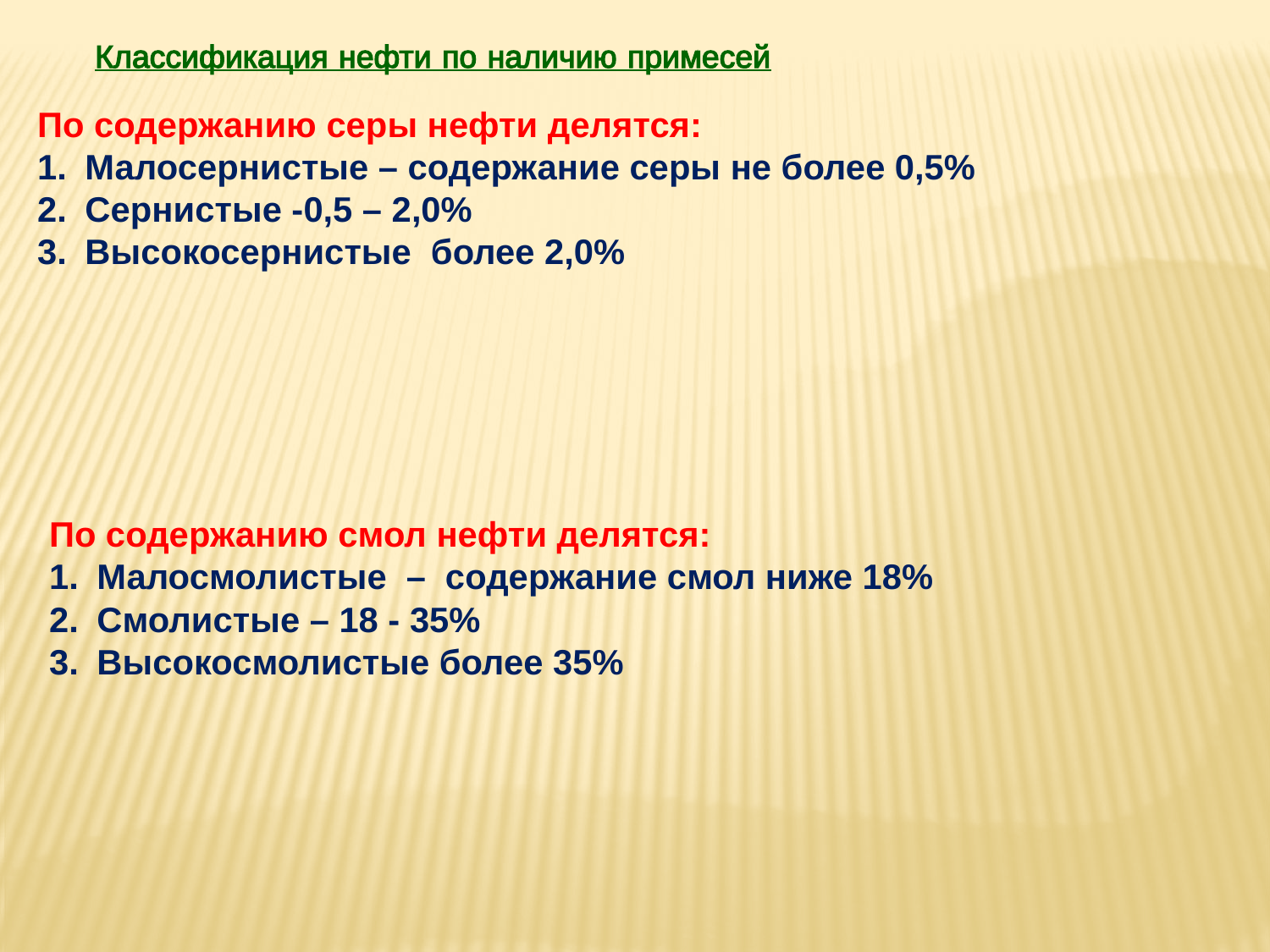

Классификация нефти по наличию примесей
По содержанию серы нефти делятся:
Малосернистые – содержание серы не более 0,5%
Сернистые -0,5 – 2,0%
Высокосернистые  более 2,0%

По содержанию смол нефти делятся:
Малосмолистые  –  содержание смол ниже 18%
Смолистые – 18 - 35%
Высокосмолистые более 35%